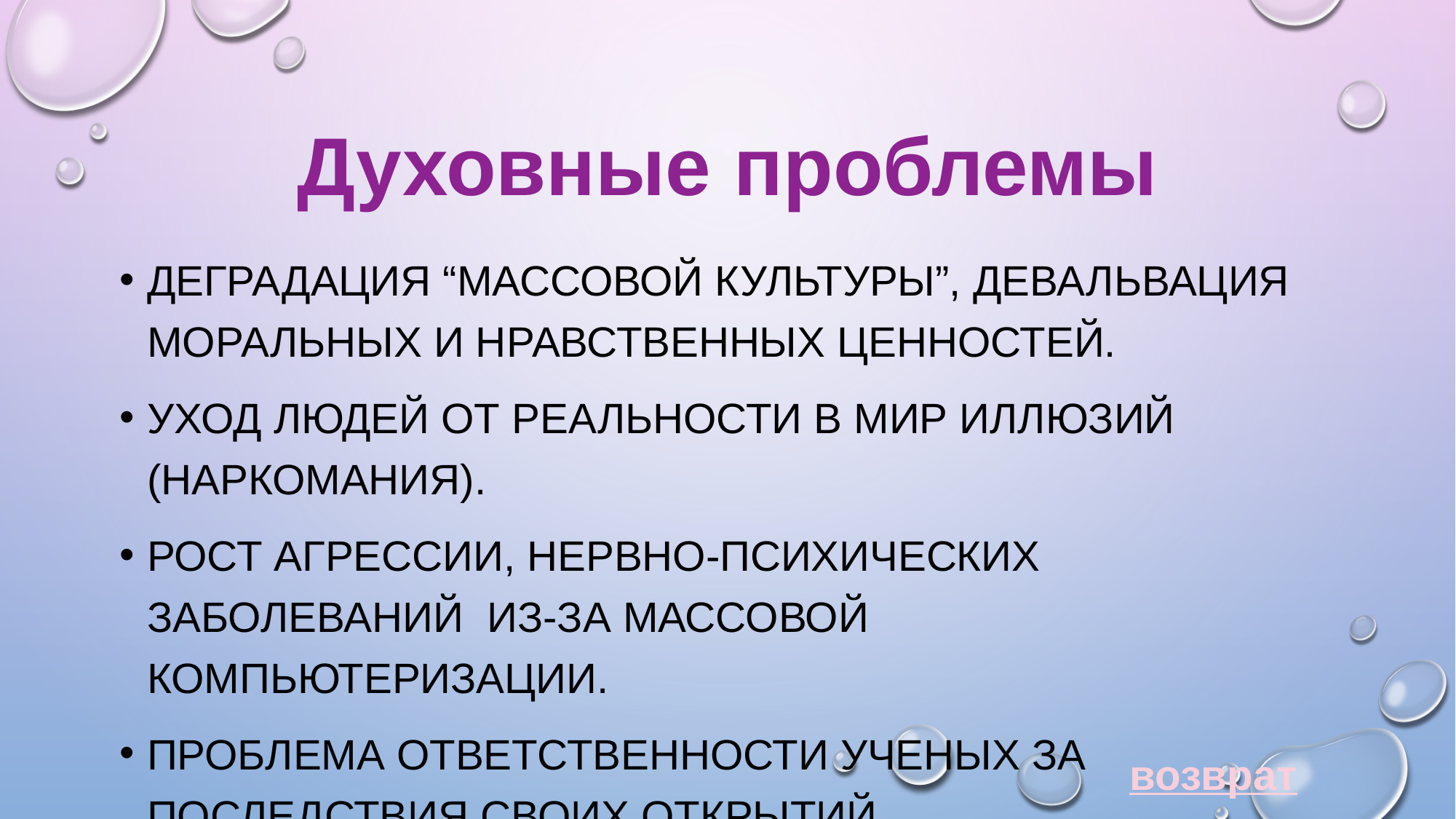

# Духовные проблемы
Деградация “массовой культуры”, девальвация  ​моральных и нравственных ценностей.
Уход людей от реальности в мир иллюзий  ​(наркомания).
Рост агрессии, нервно-психических заболеваний  ​из-за массовой компьютеризации.
Проблема ответственности ученых за  последствия своих открытий.

возврат